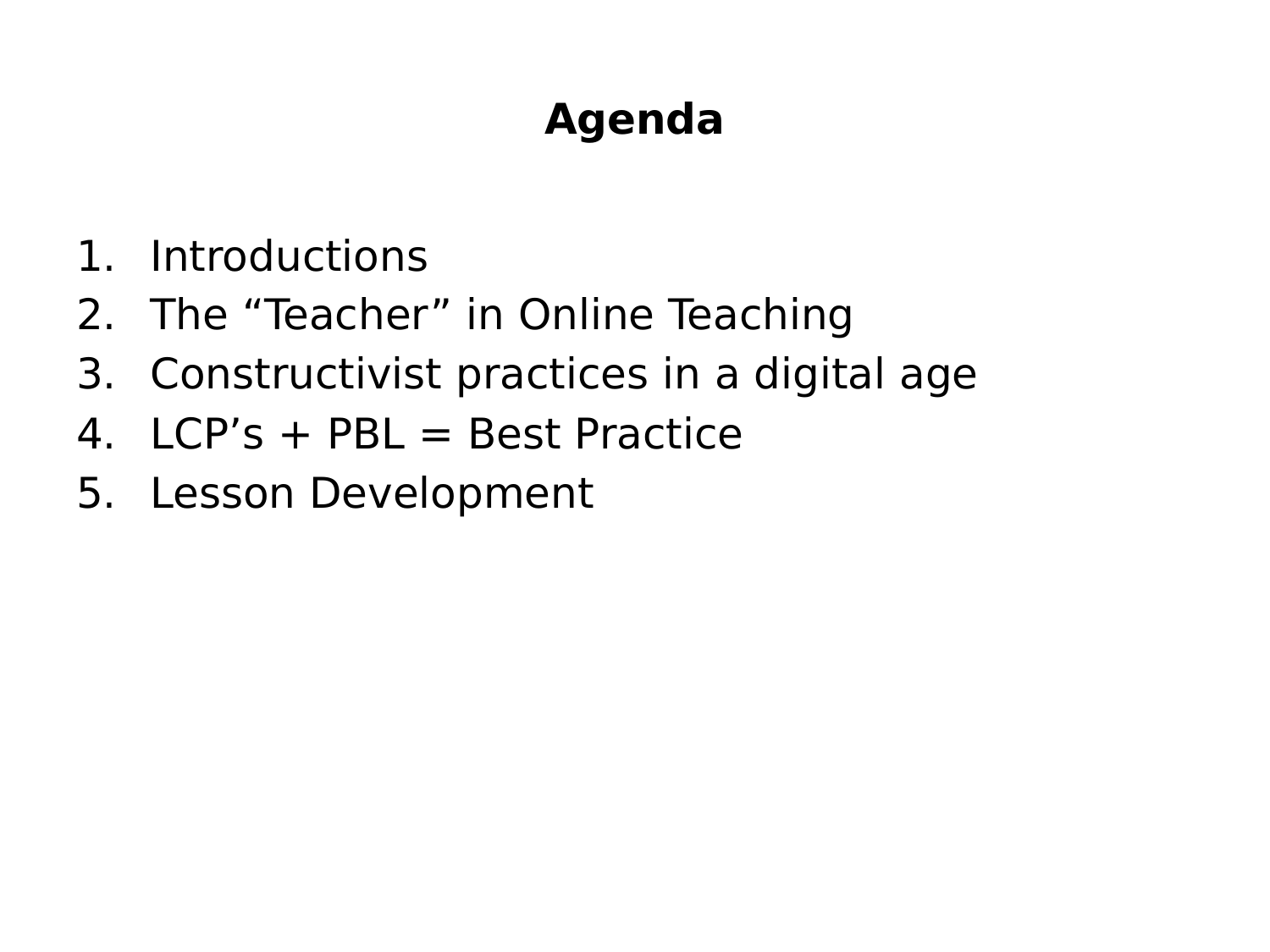

# Agenda
Introductions
The “Teacher” in Online Teaching
Constructivist practices in a digital age
LCP’s + PBL = Best Practice
Lesson Development